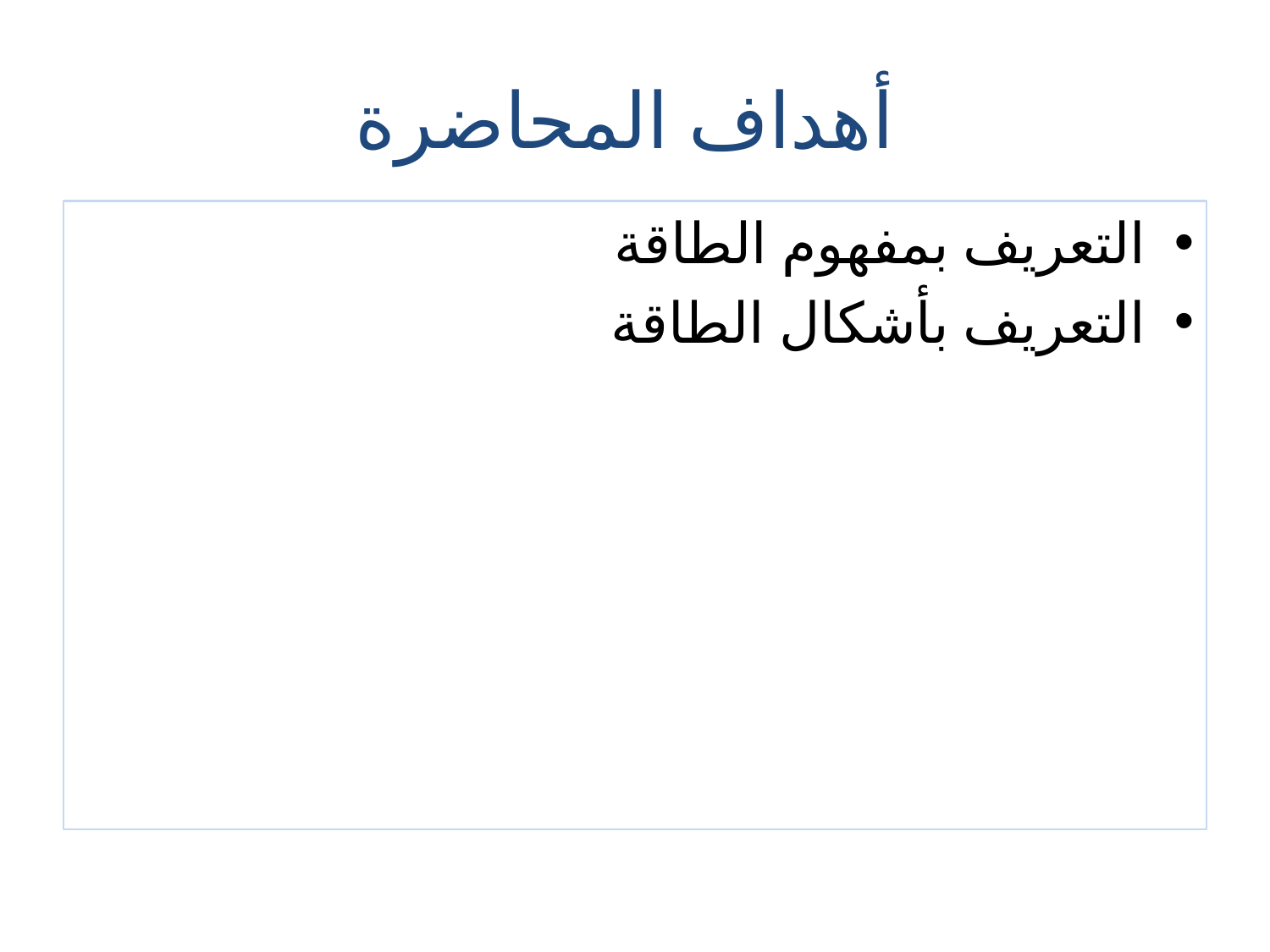

# أهداف المحاضرة
التعريف بمفهوم الطاقة
التعريف بأشكال الطاقة